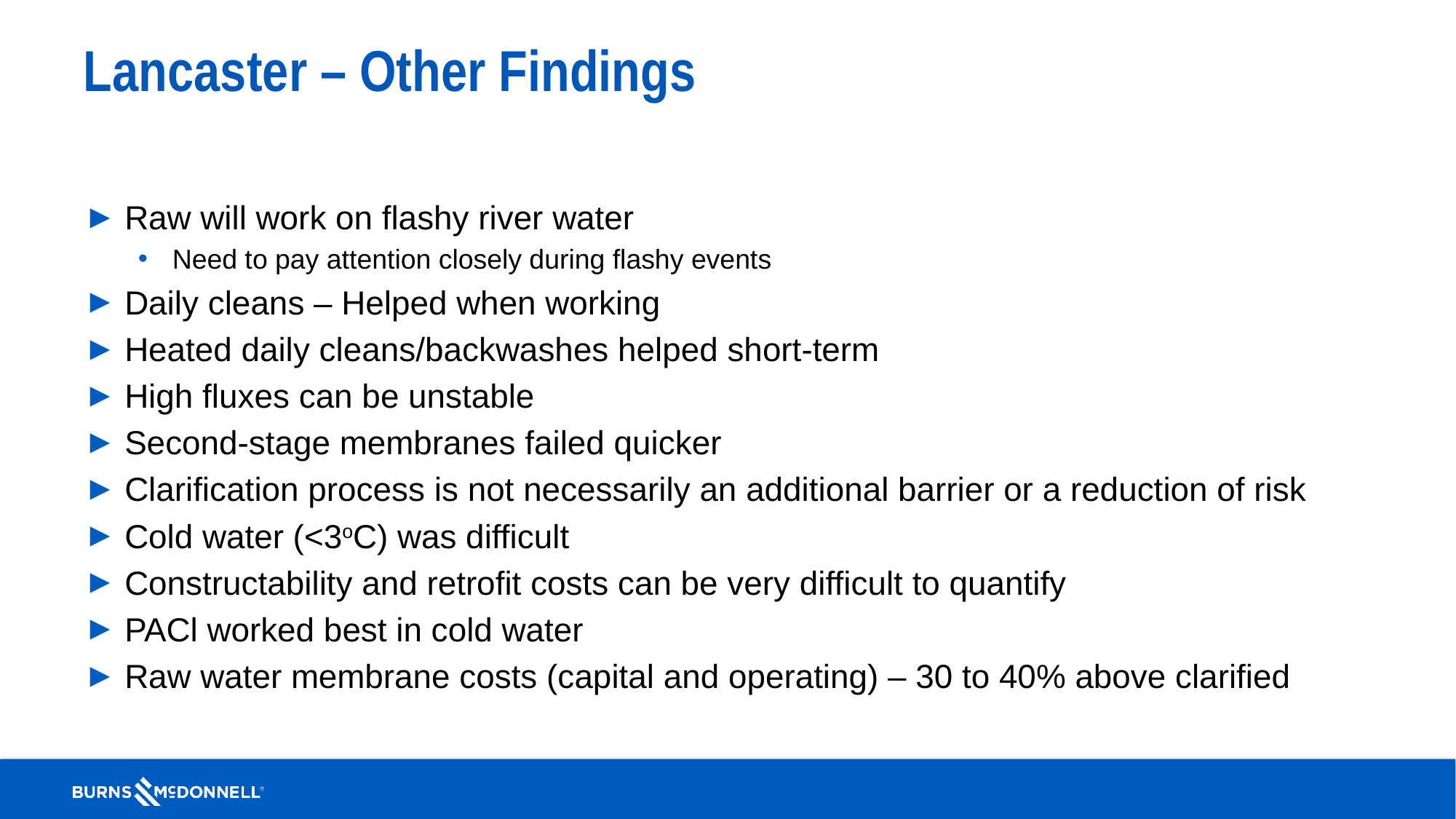

# Lancaster – Other Findings
Raw will work on flashy river water
Need to pay attention closely during flashy events
Daily cleans – Helped when working
Heated daily cleans/backwashes helped short-term
High fluxes can be unstable
Second-stage membranes failed quicker
Clarification process is not necessarily an additional barrier or a reduction of risk
Cold water (<3oC) was difficult
Constructability and retrofit costs can be very difficult to quantify
PACl worked best in cold water
Raw water membrane costs (capital and operating) – 30 to 40% above clarified